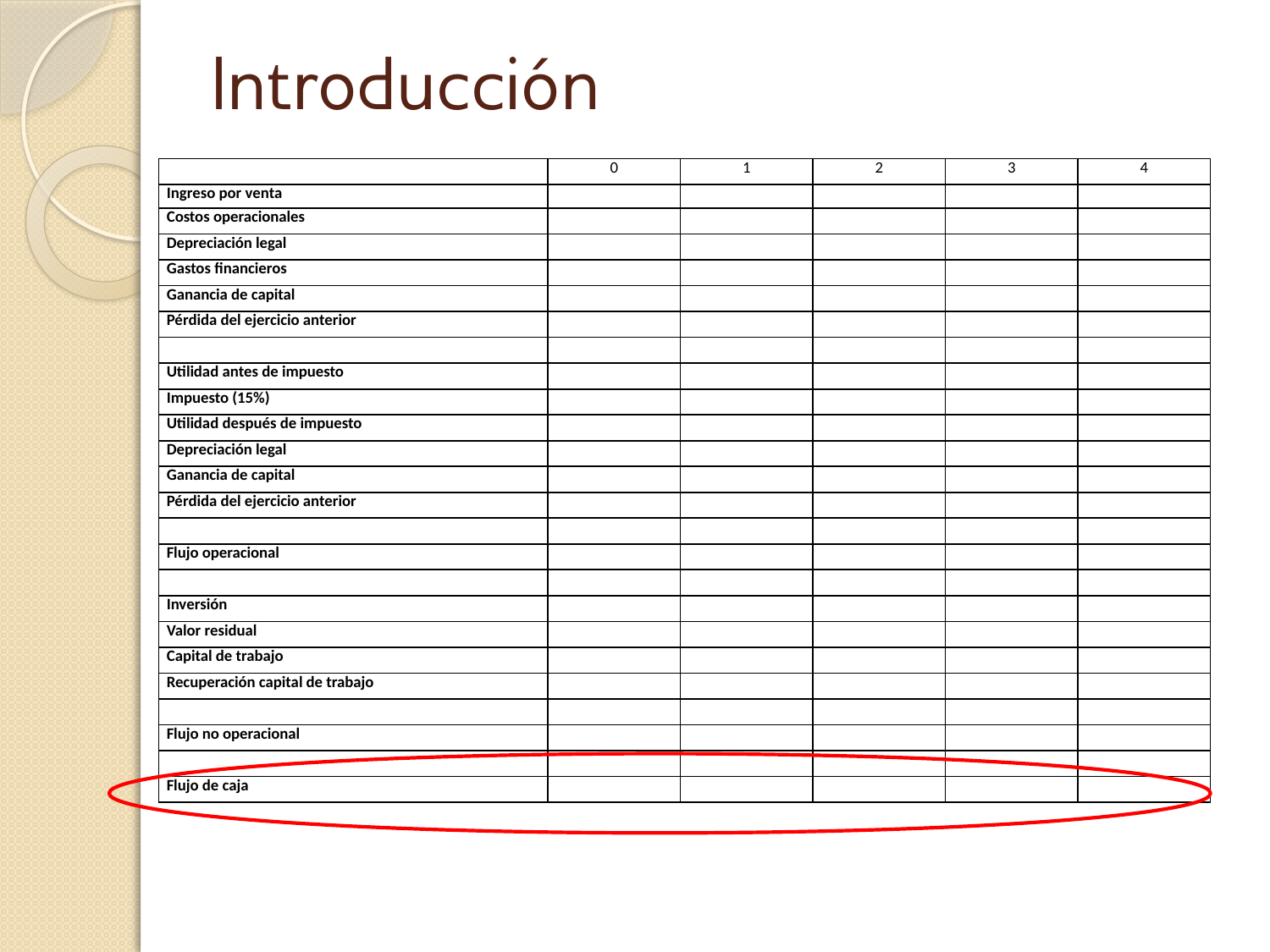

# Introducción
|  | 0 | 1 | 2 | 3 | 4 |
| --- | --- | --- | --- | --- | --- |
| Ingreso por venta |  |  |  |  |  |
| Costos operacionales |  |  |  |  |  |
| Depreciación legal |  |  |  |  |  |
| Gastos financieros |  |  |  |  |  |
| Ganancia de capital |  |  |  |  |  |
| Pérdida del ejercicio anterior |  |  |  |  |  |
|  |  |  |  |  |  |
| Utilidad antes de impuesto |  |  |  |  |  |
| Impuesto (15%) |  |  |  |  |  |
| Utilidad después de impuesto |  |  |  |  |  |
| Depreciación legal |  |  |  |  |  |
| Ganancia de capital |  |  |  |  |  |
| Pérdida del ejercicio anterior |  |  |  |  |  |
|  |  |  |  |  |  |
| Flujo operacional |  |  |  |  |  |
|  |  |  |  |  |  |
| Inversión |  |  |  |  |  |
| Valor residual |  |  |  |  |  |
| Capital de trabajo |  |  |  |  |  |
| Recuperación capital de trabajo |  |  |  |  |  |
|  |  |  |  |  |  |
| Flujo no operacional |  |  |  |  |  |
|  |  |  |  |  |  |
| Flujo de caja |  |  |  |  |  |